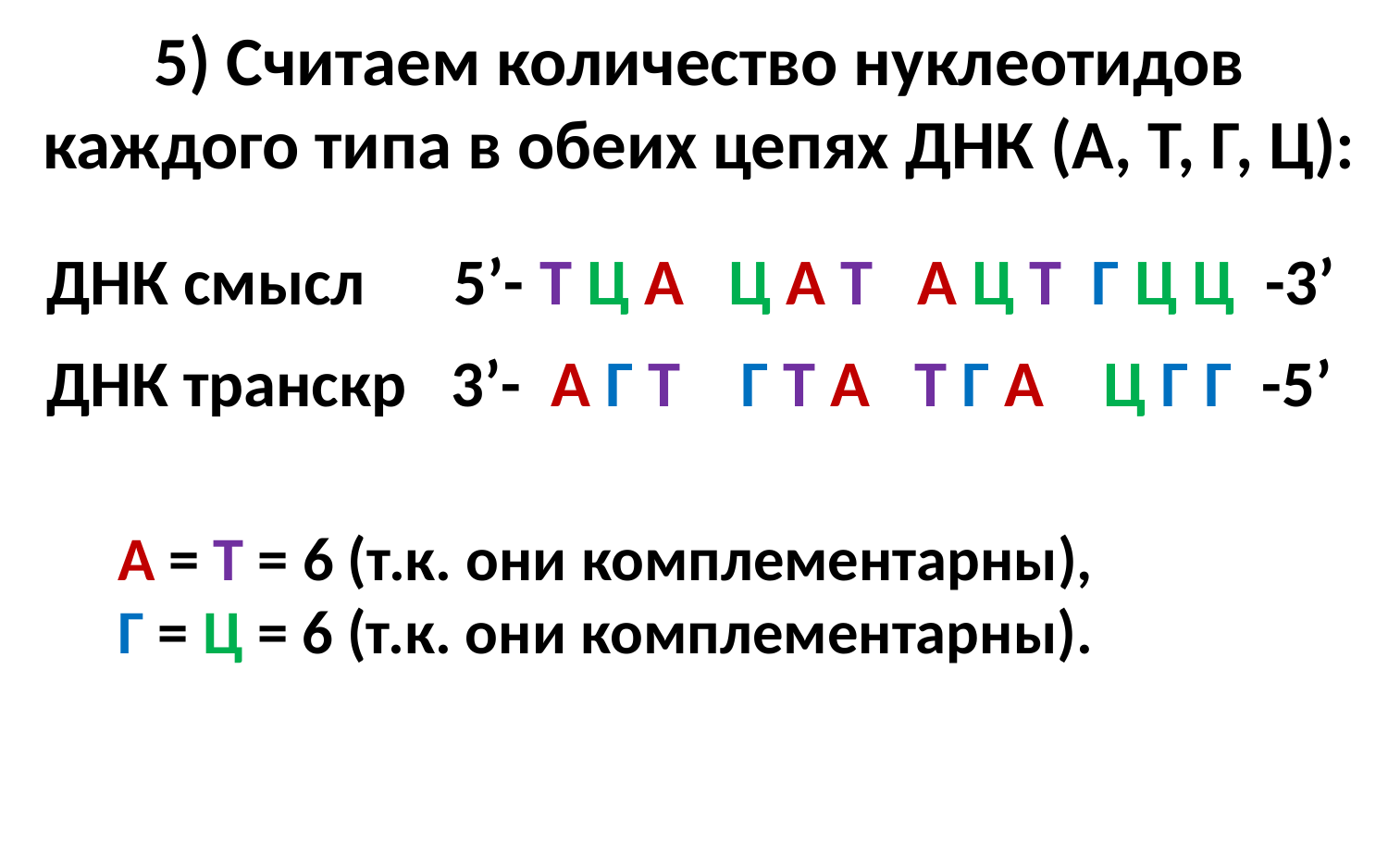

# 5) Считаем количество нуклеотидов каждого типа в обеих цепях ДНК (А, Т, Г, Ц):
ДНК смысл      5’- Т Ц А   Ц А Т   А Ц Т  Г Ц Ц  -3’
ДНК транскр   3’-  А Г Т    Г Т А   Т Г А    Ц Г Г  -5’

А = Т = 6 (т.к. они комплементарны),
Г = Ц = 6 (т.к. они комплементарны).